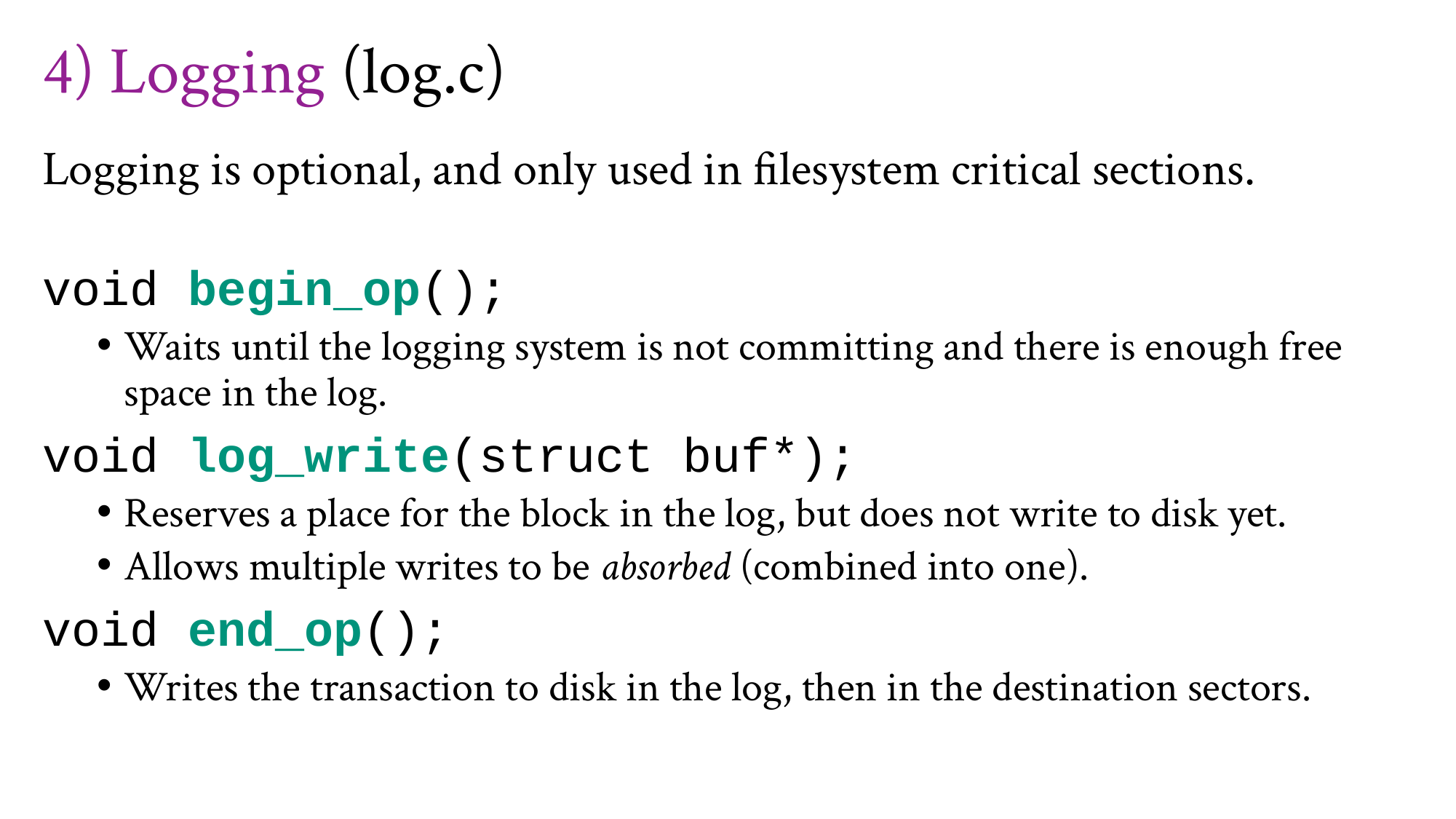

# 4) Logging (log.c)
Logging is optional, and only used in filesystem critical sections.

void begin_op();
Waits until the logging system is not committing and there is enough free space in the log.
void log_write(struct buf*);
Reserves a place for the block in the log, but does not write to disk yet.
Allows multiple writes to be absorbed (combined into one).
void end_op();
Writes the transaction to disk in the log, then in the destination sectors.